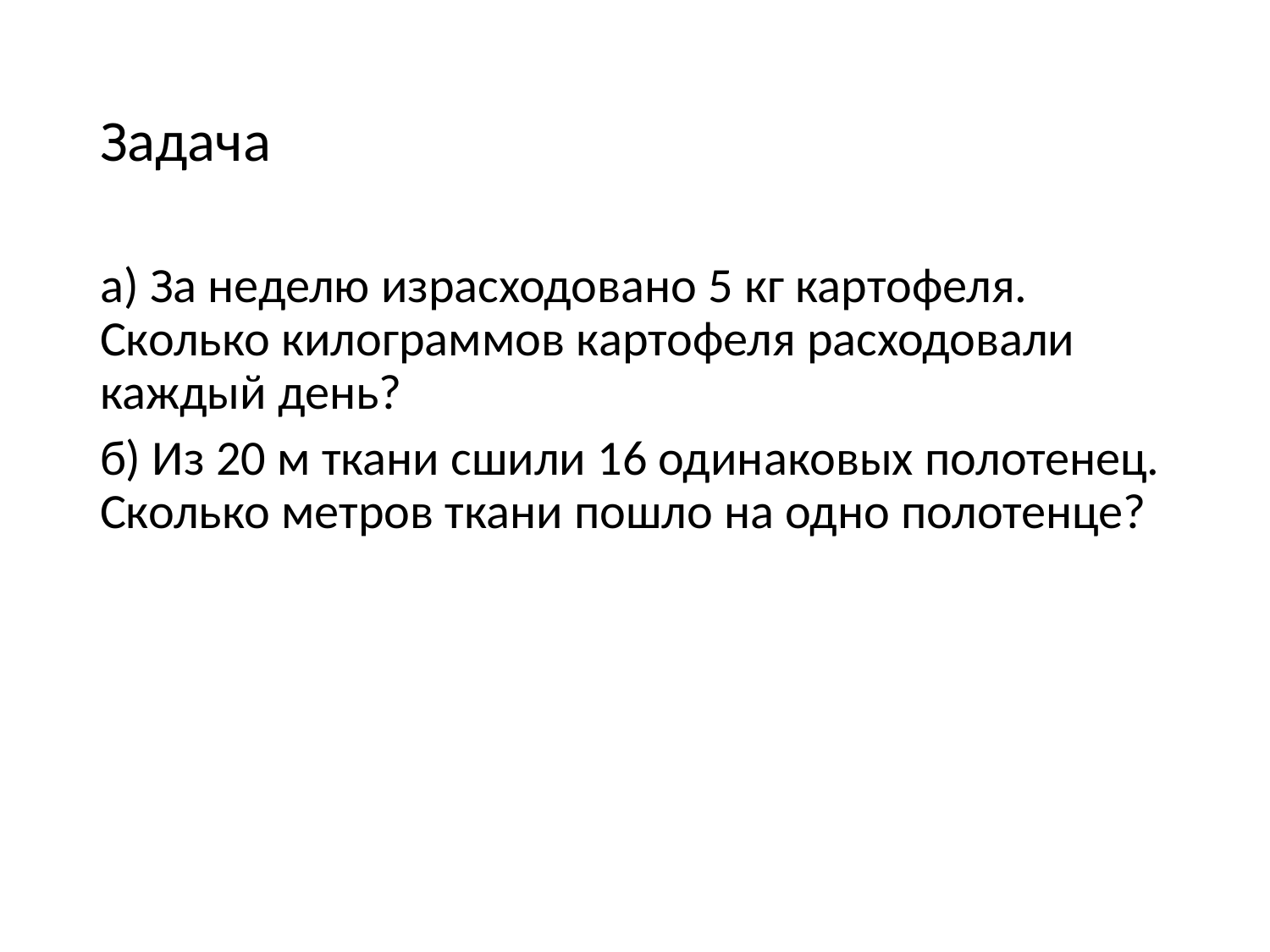

# Задача
а) За неделю израсходовано 5 кг картофеля. Сколько килограммов картофеля расходовали каждый день?
б) Из 20 м ткани сшили 16 одинаковых полотенец. Сколько метров ткани пошло на одно полотенце?